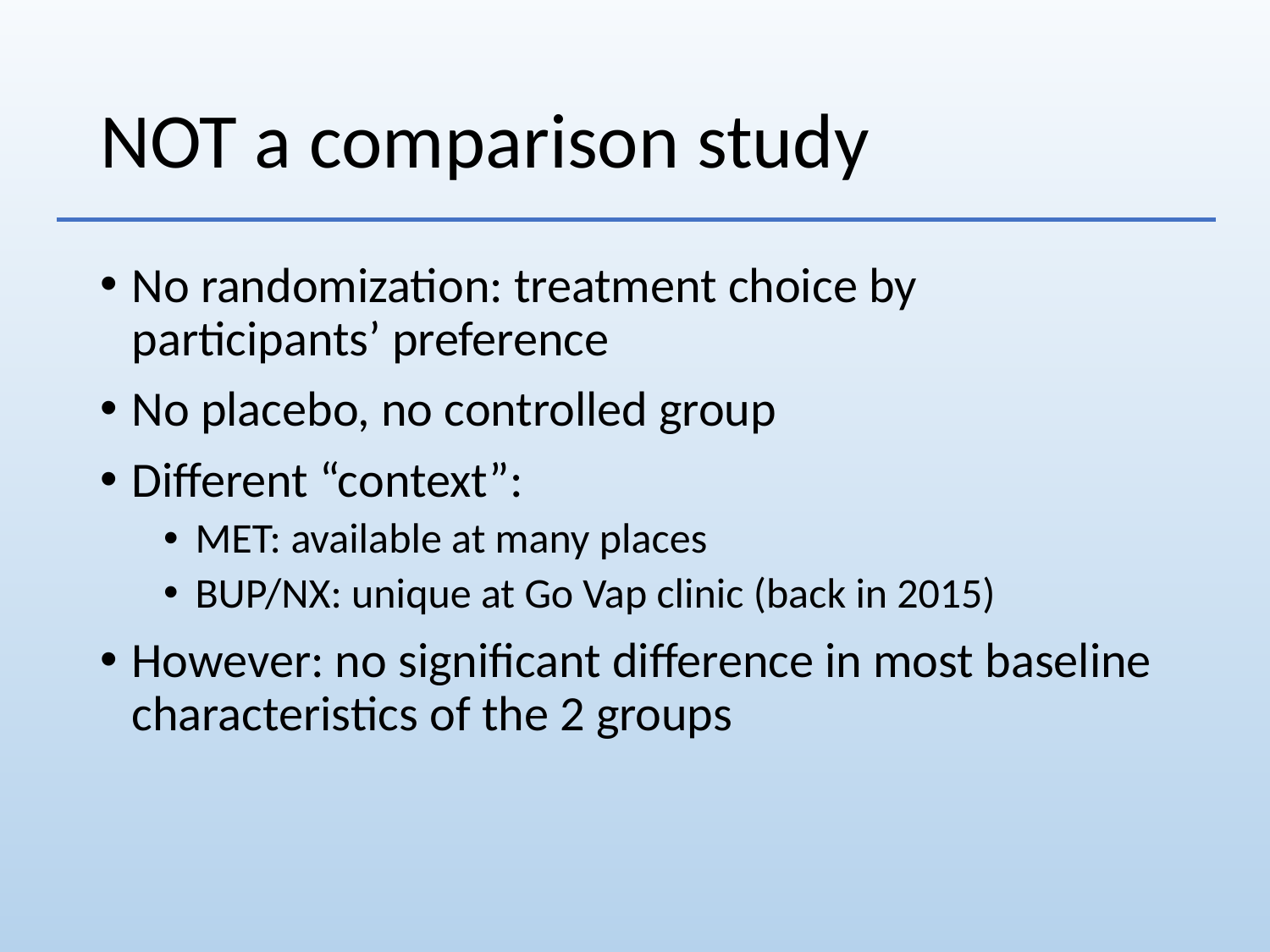

# NOT a comparison study
No randomization: treatment choice by participants’ preference
No placebo, no controlled group
Different “context”:
MET: available at many places
BUP/NX: unique at Go Vap clinic (back in 2015)
However: no significant difference in most baseline characteristics of the 2 groups